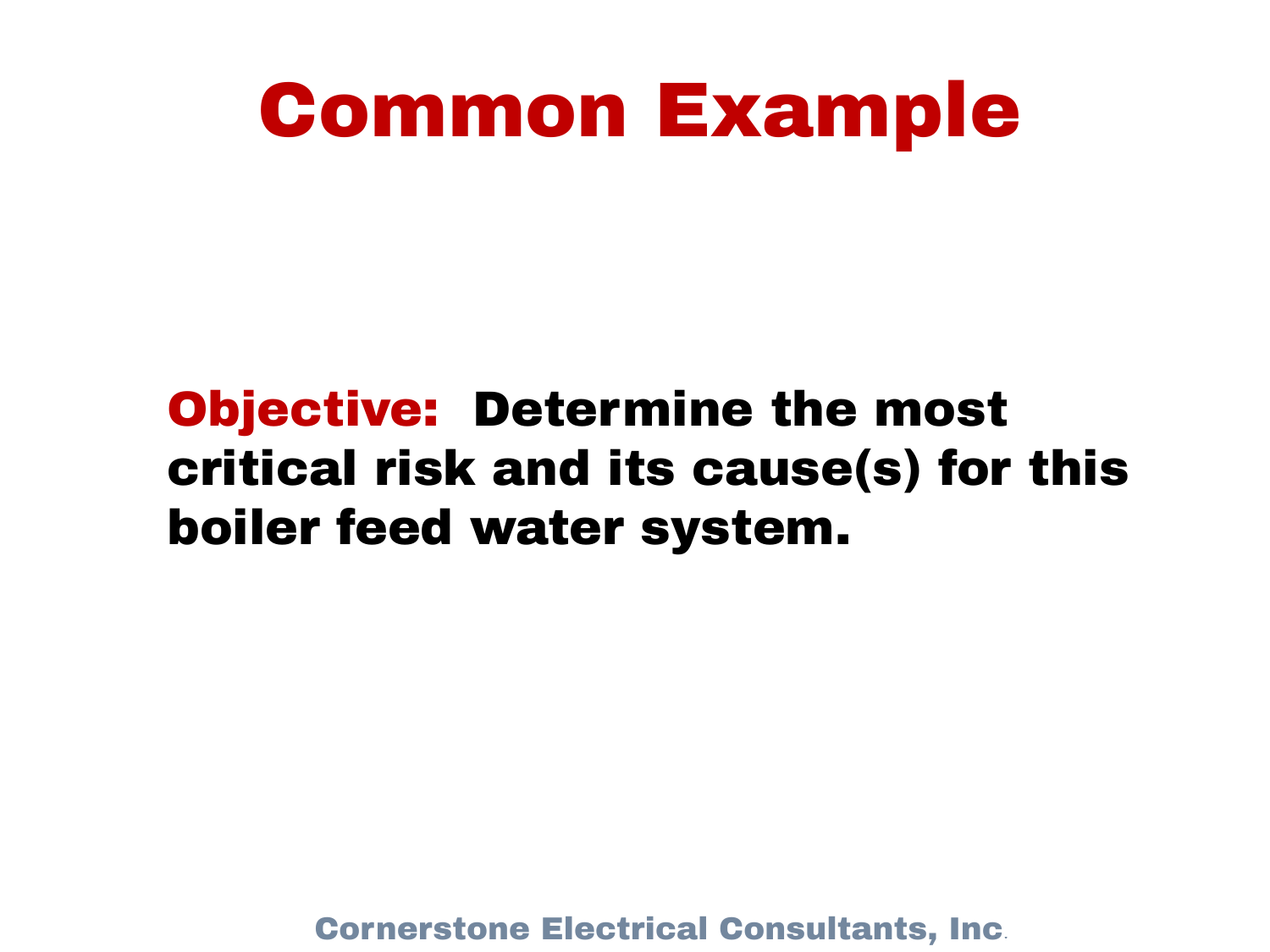

# Common Example
Objective:  Determine the most critical risk and its cause(s) for this boiler feed water system.
Cornerstone Electrical Consultants, Inc.